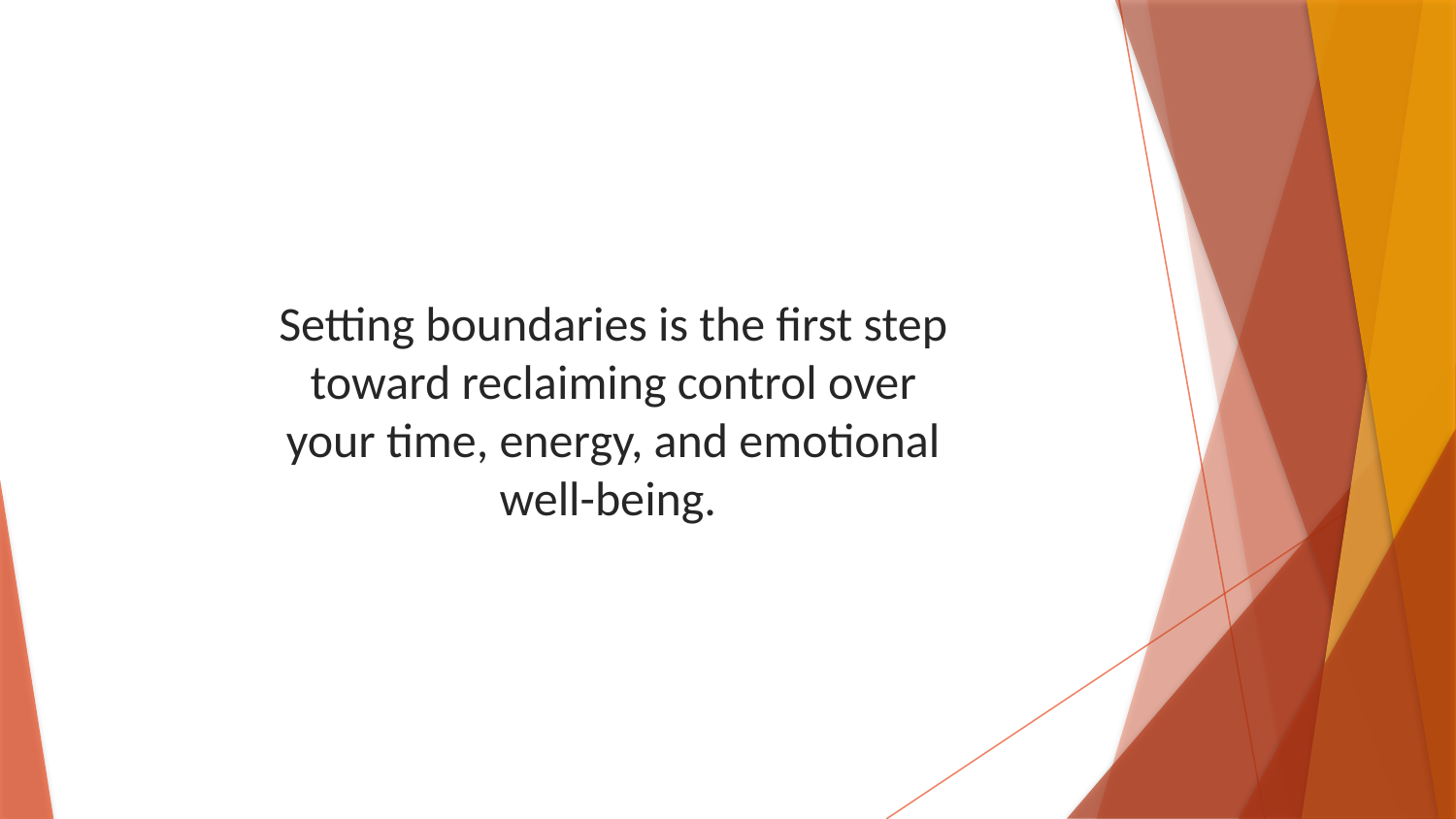

Setting boundaries is the first step toward reclaiming control over your time, energy, and emotional well-being.